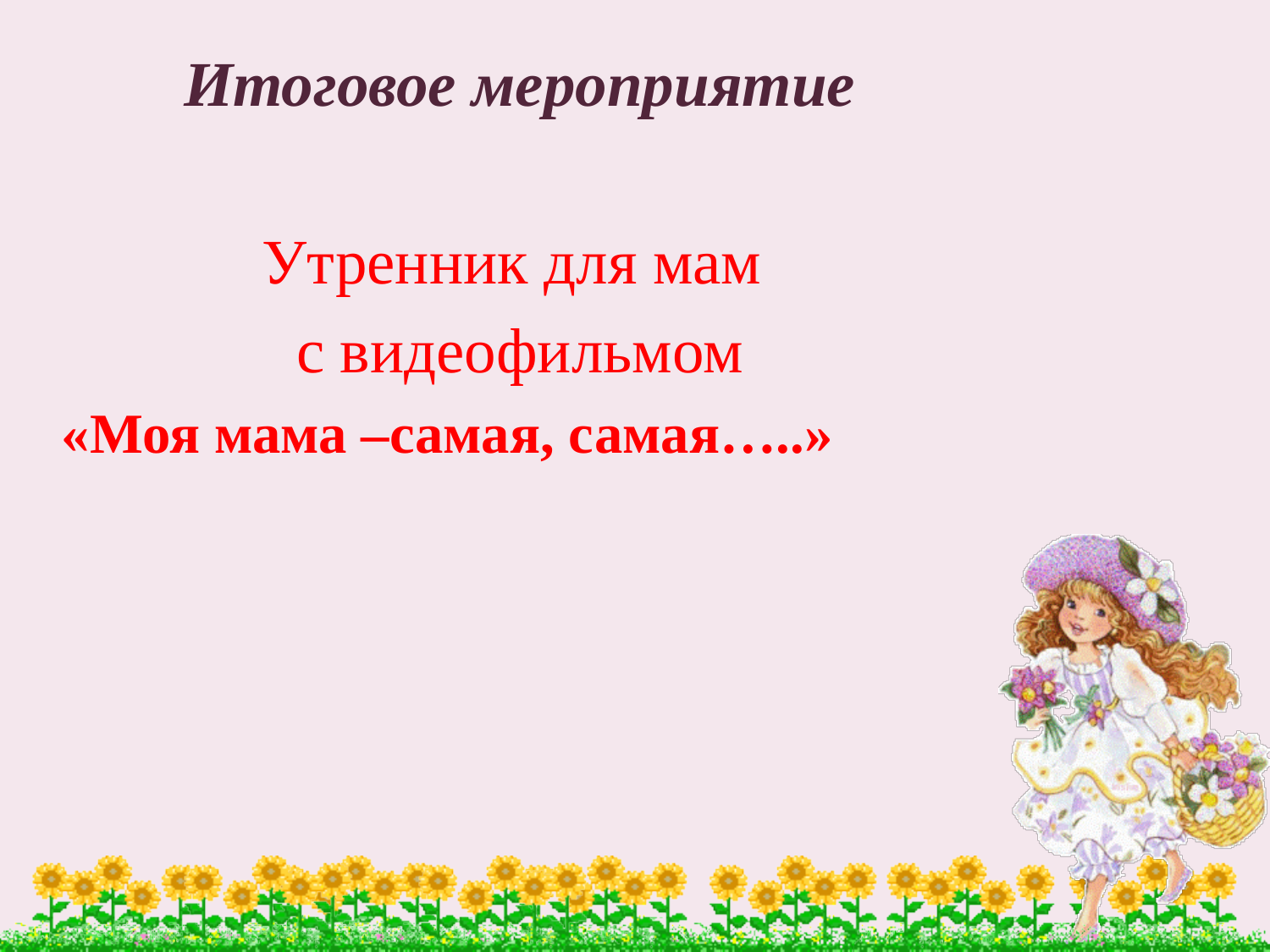

Итоговое мероприятие

Утренник для мам
с видеофильмом
 «Моя мама –самая, самая…..»